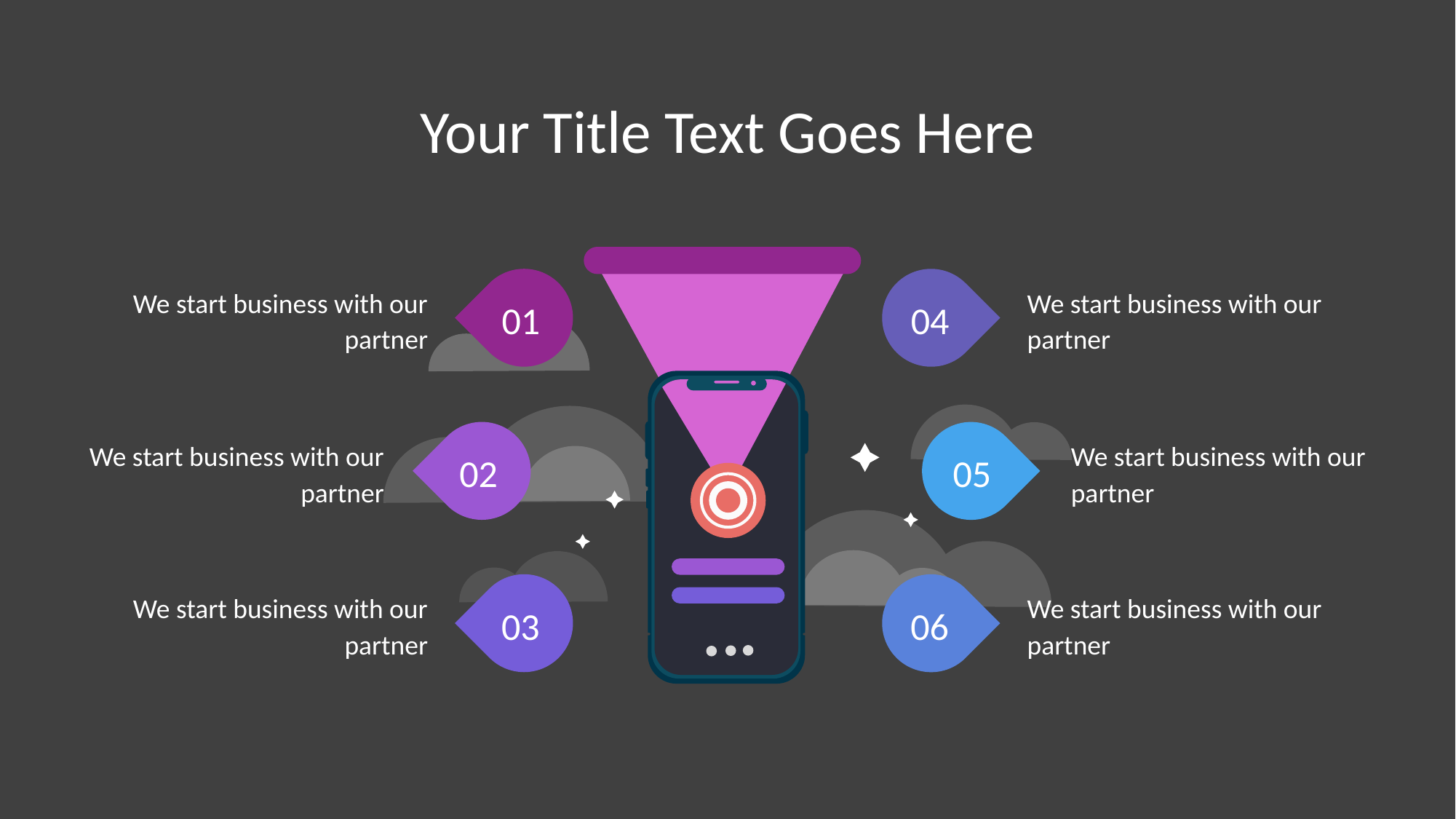

Your Title Text Goes Here

04

01
We start business with our partner
We start business with our partner

05

02
We start business with our partner
We start business with our partner

06

03
We start business with our partner
We start business with our partner